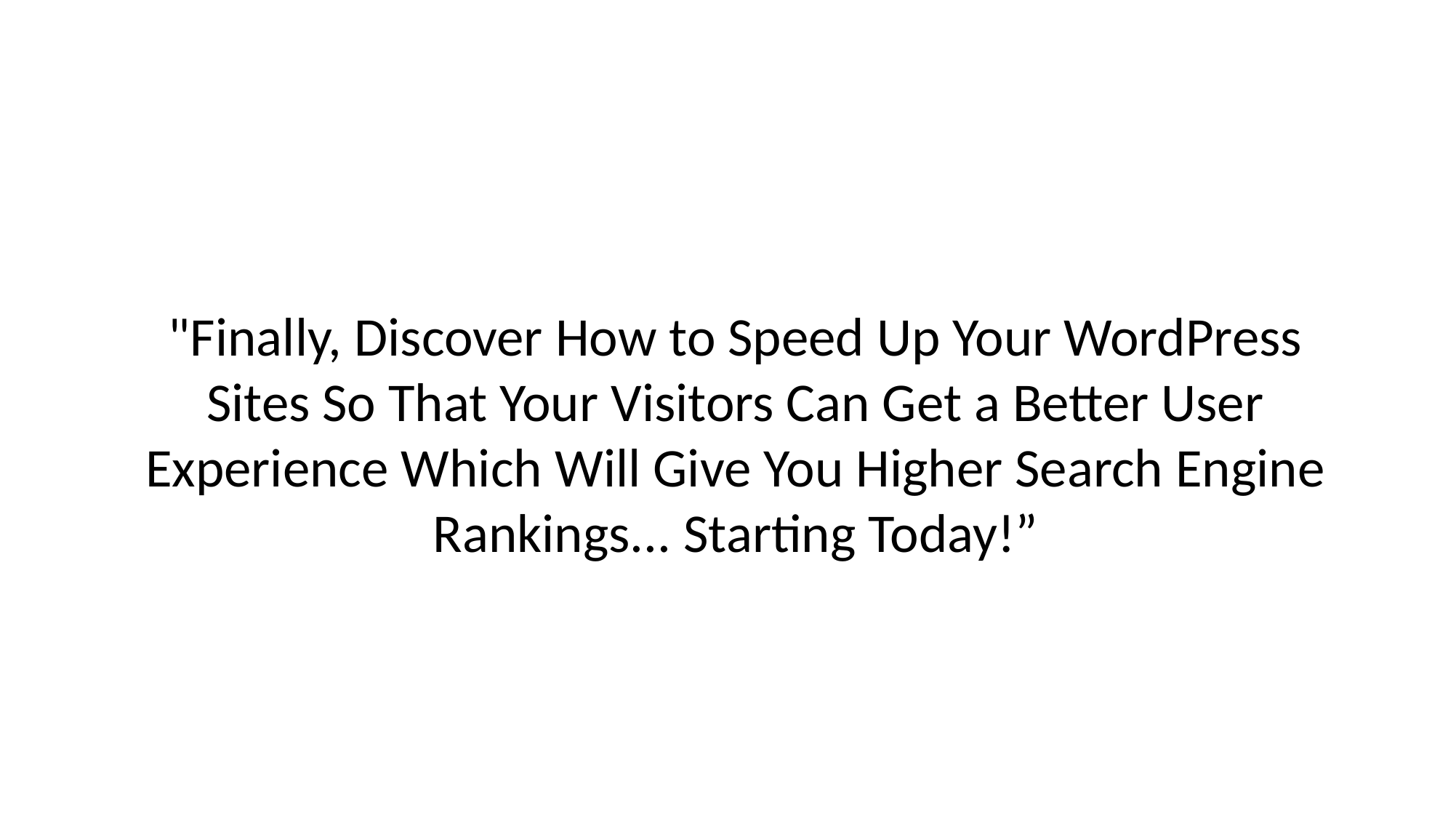

# "Finally, Discover How to Speed Up Your WordPress Sites So That Your Visitors Can Get a Better User Experience Which Will Give You Higher Search Engine Rankings... Starting Today!”